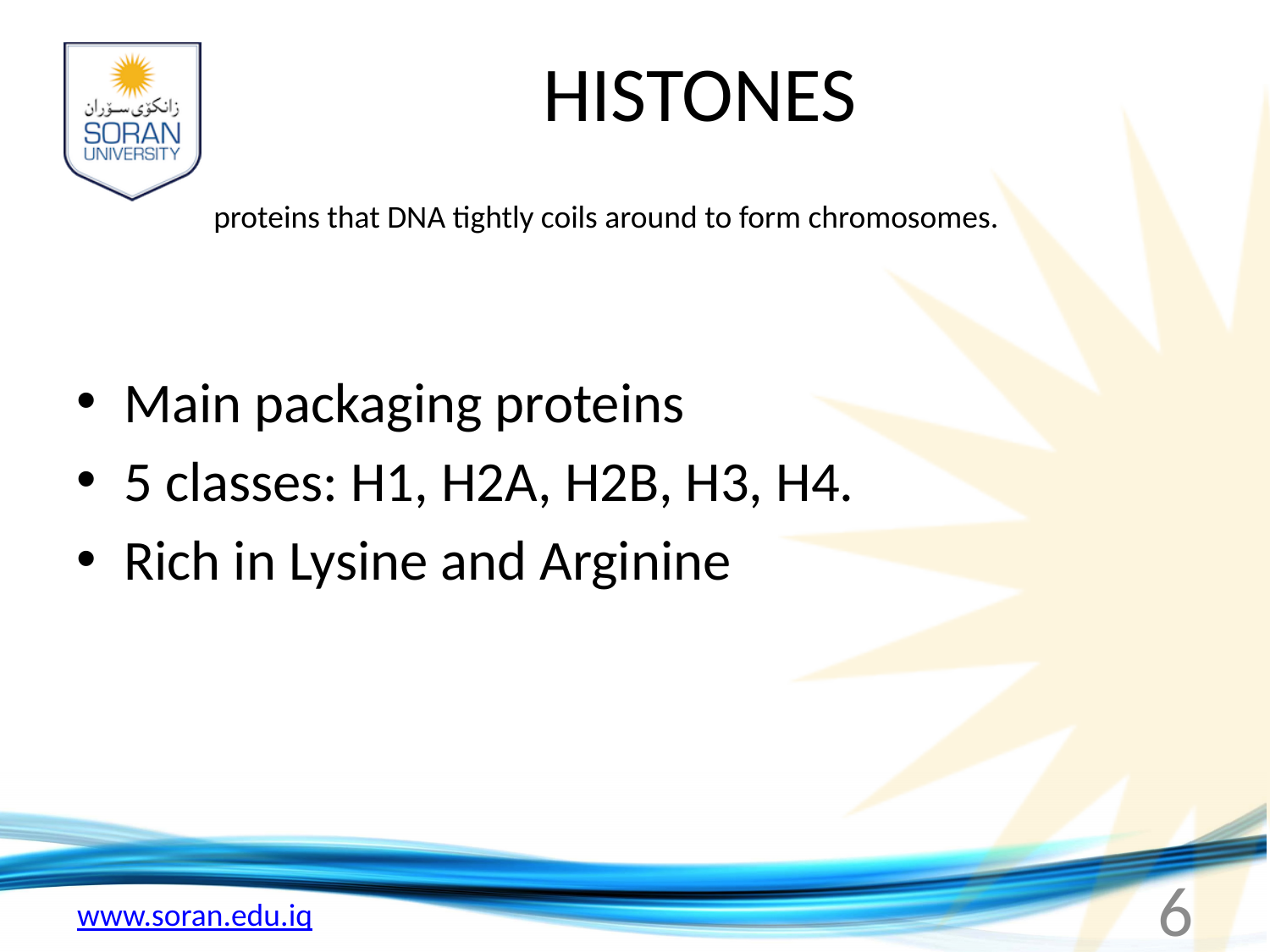

# HISTONES
proteins that DNA tightly coils around to form chromosomes.
Main packaging proteins
5 classes: H1, H2A, H2B, H3, H4.
Rich in Lysine and Arginine

6